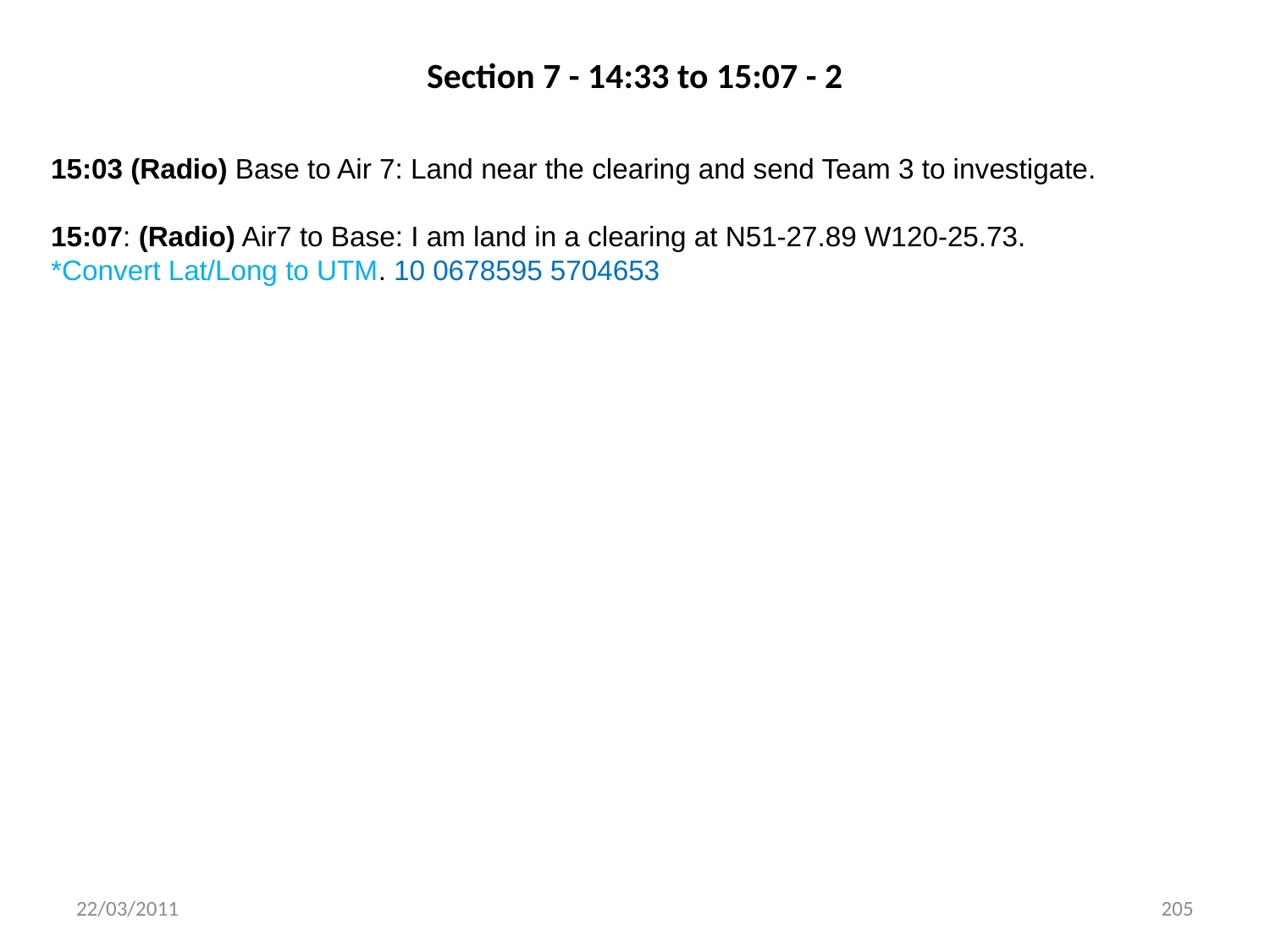

# Section 7 - 14:33 to 15:07 - 2

15:03 (Radio) Base to Air 7: Land near the clearing and send Team 3 to investigate.

15:07: (Radio) Air7 to Base: I am land in a clearing at N51-27.89 W120-25.73.
*Convert Lat/Long to UTM. 10 0678595 5704653

22/03/2011
205